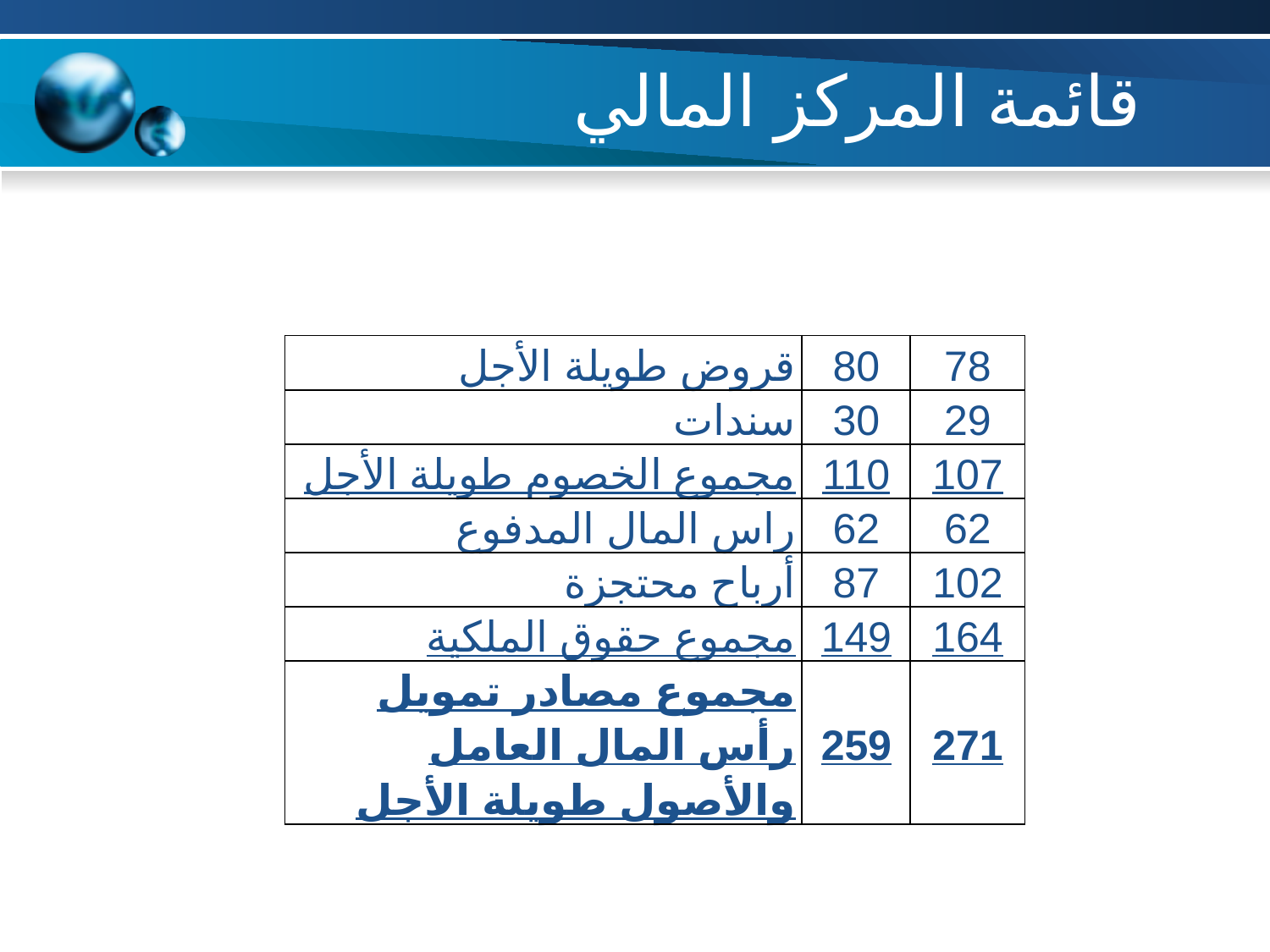

# قائمة المركز المالي
| قروض طويلة الأجل | 80 | 78 |
| --- | --- | --- |
| سندات | 30 | 29 |
| مجموع الخصوم طويلة الأجل | 110 | 107 |
| راس المال المدفوع | 62 | 62 |
| أرباح محتجزة | 87 | 102 |
| مجموع حقوق الملكية | 149 | 164 |
| مجموع مصادر تمويل رأس المال العامل والأصول طويلة الأجل | 259 | 271 |